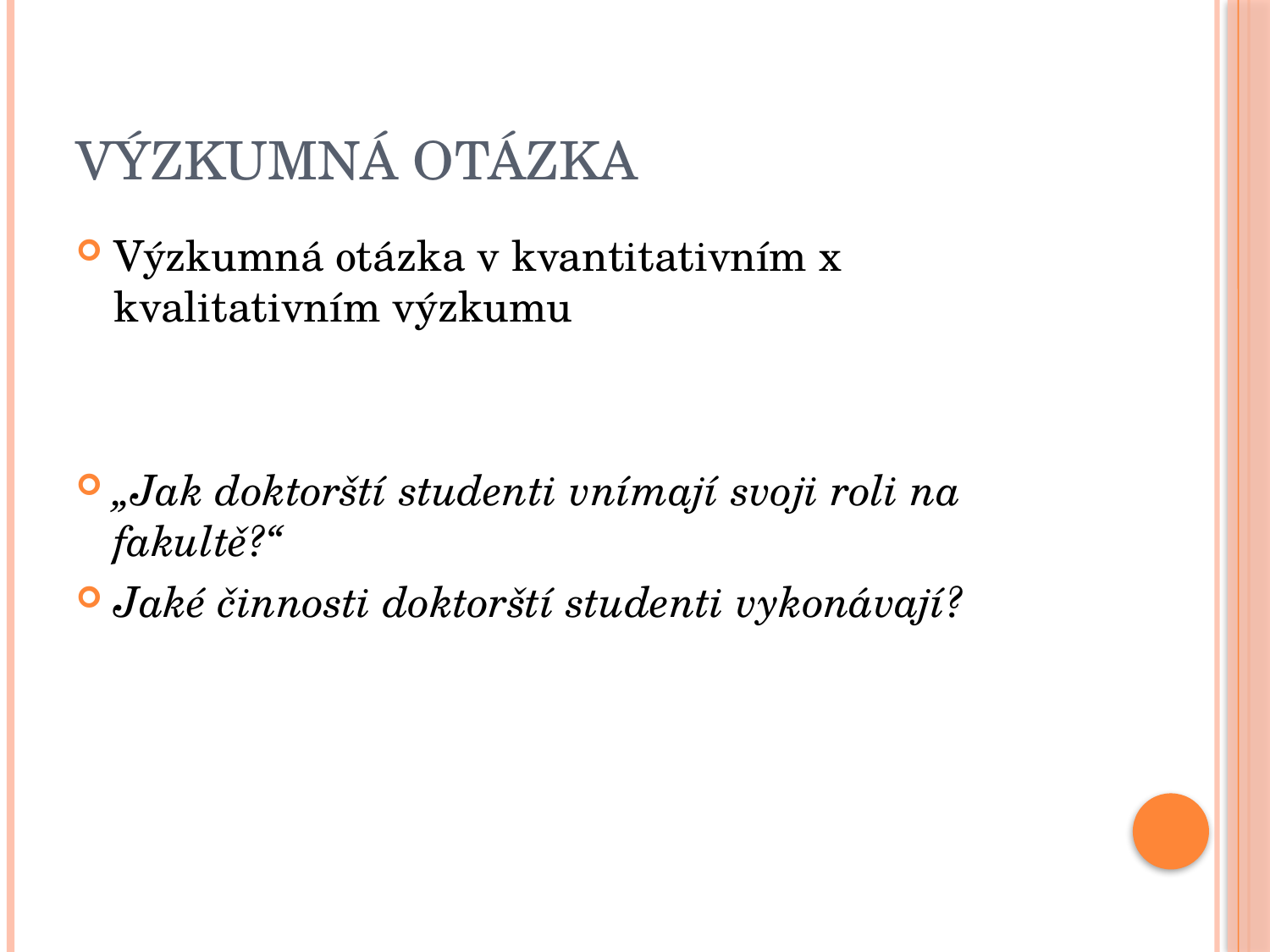

# výzkumná otázka
Výzkumná otázka v kvantitativním x kvalitativním výzkumu

„Jak doktorští studenti vnímají svoji roli na fakultě?“
Jaké činnosti doktorští studenti vykonávají?